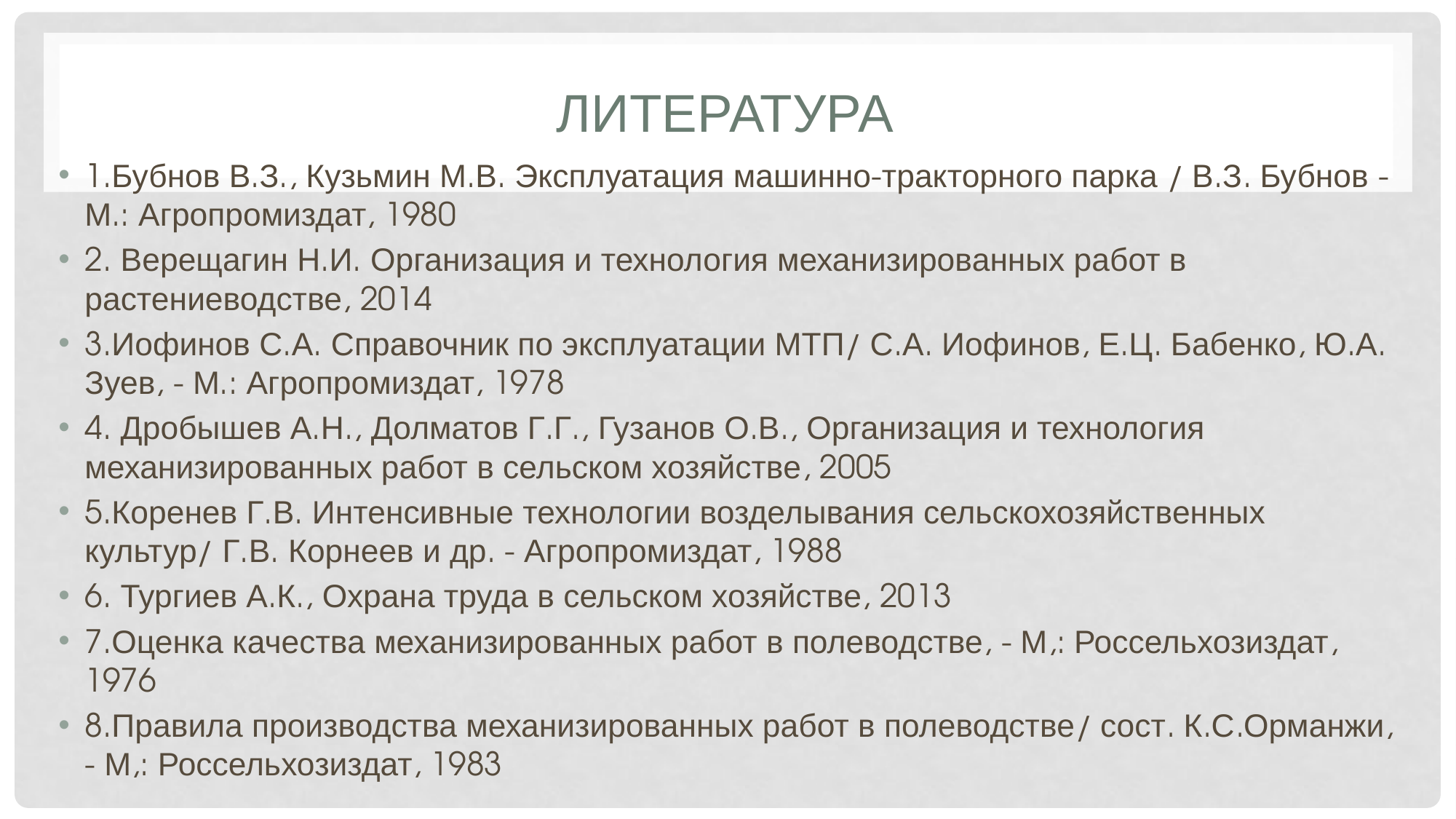

# Литература
1.Бубнов В.З., Кузьмин М.В. Эксплуатация машинно-тракторного парка / В.З. Бубнов - М.: Агропромиздат, 1980
2. Верещагин Н.И. Организация и технология механизированных работ в растениеводстве, 2014
3.Иофинов С.А. Справочник по эксплуатации МТП/ С.А. Иофинов, Е.Ц. Бабенко, Ю.А. Зуев, - М.: Агропромиздат, 1978
4. Дробышев А.Н., Долматов Г.Г., Гузанов О.В., Организация и технология механизированных работ в сельском хозяйстве, 2005
5.Коренев Г.В. Интенсивные технологии возделывания сельскохозяйственных культур/ Г.В. Корнеев и др. - Агропромиздат, 1988
6. Тургиев А.К., Охрана труда в сельском хозяйстве, 2013
7.Оценка качества механизированных работ в полеводстве, - М,: Россельхозиздат, 1976
8.Правила производства механизированных работ в полеводстве/ сост. К.С.Орманжи, - М,: Россельхозиздат, 1983